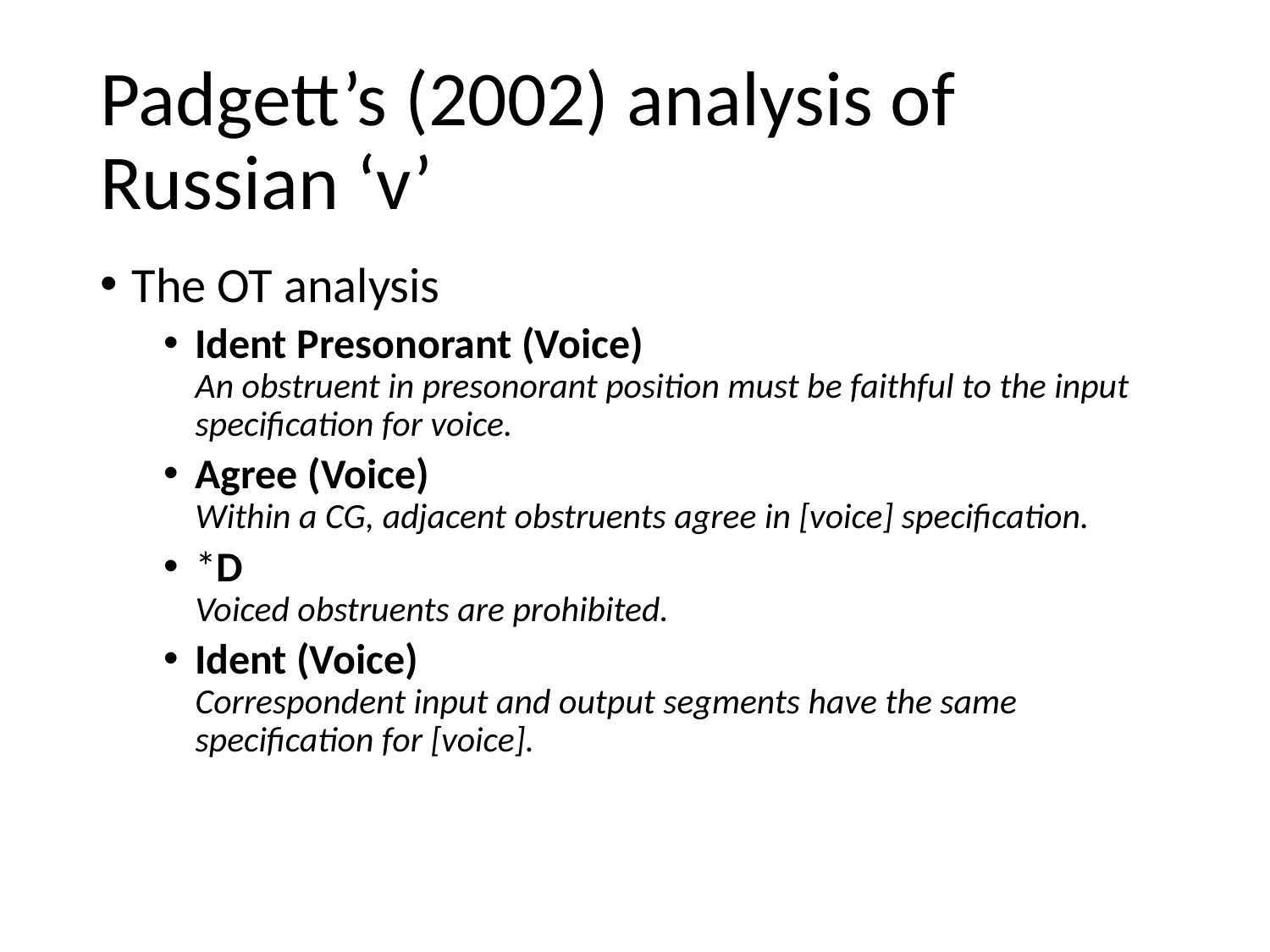

# Padgett’s (2002) analysis of Russian ‘v’
The OT analysis
Ident Presonorant (Voice)
An obstruent in presonorant position must be faithful to the input specification for voice.
Agree (Voice)
Within a CG, adjacent obstruents agree in [voice] specification.
*D
Voiced obstruents are prohibited.
Ident (Voice)
Correspondent input and output segments have the same specification for [voice].